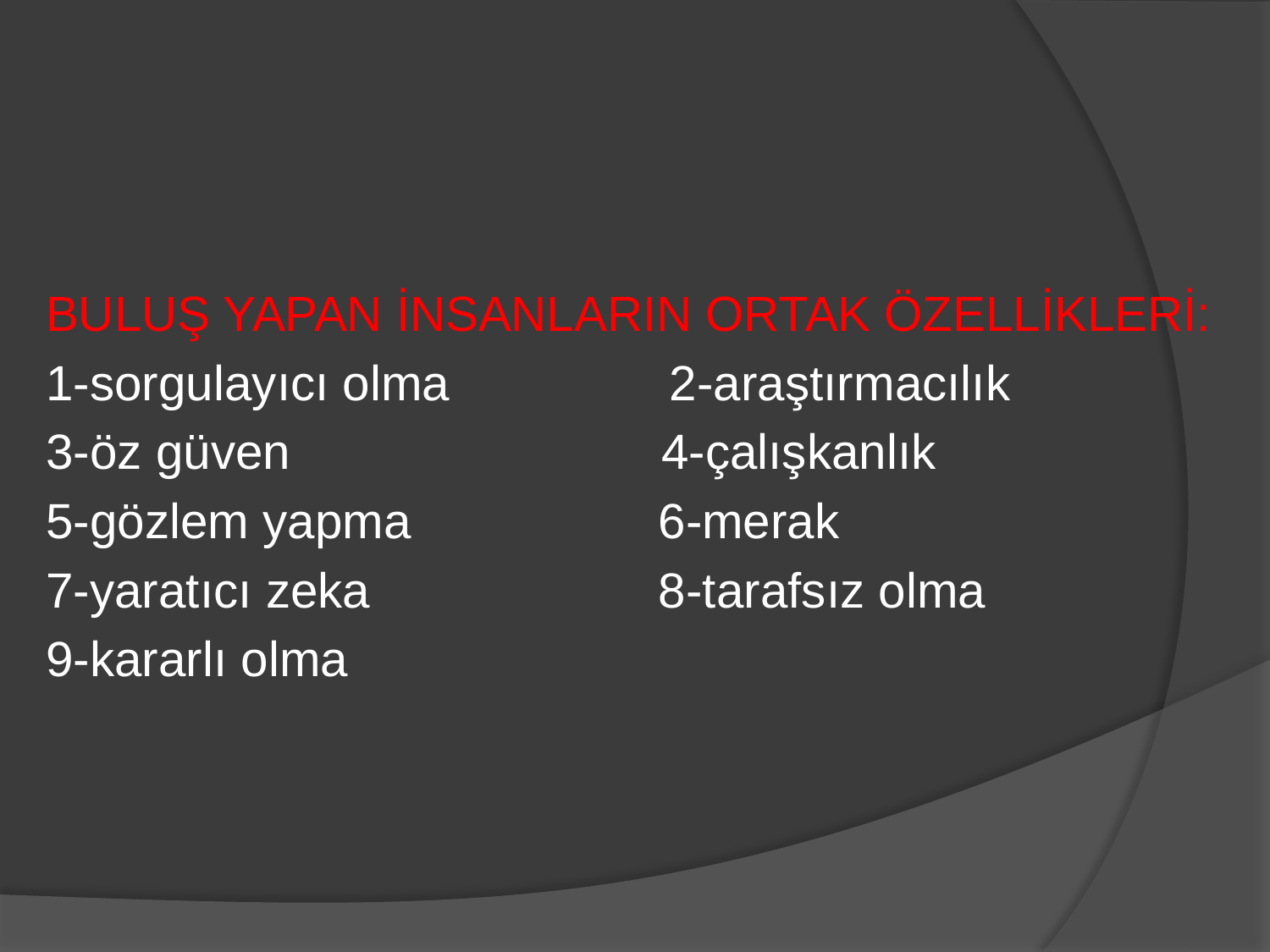

#
BULUŞ YAPAN İNSANLARIN ORTAK ÖZELLİKLERİ:
1-sorgulayıcı olma                2-araştırmacılık
3-öz güven                           4-çalışkanlık
5-gözlem yapma                  6-merak
7-yaratıcı zeka                     8-tarafsız olma
9-kararlı olma